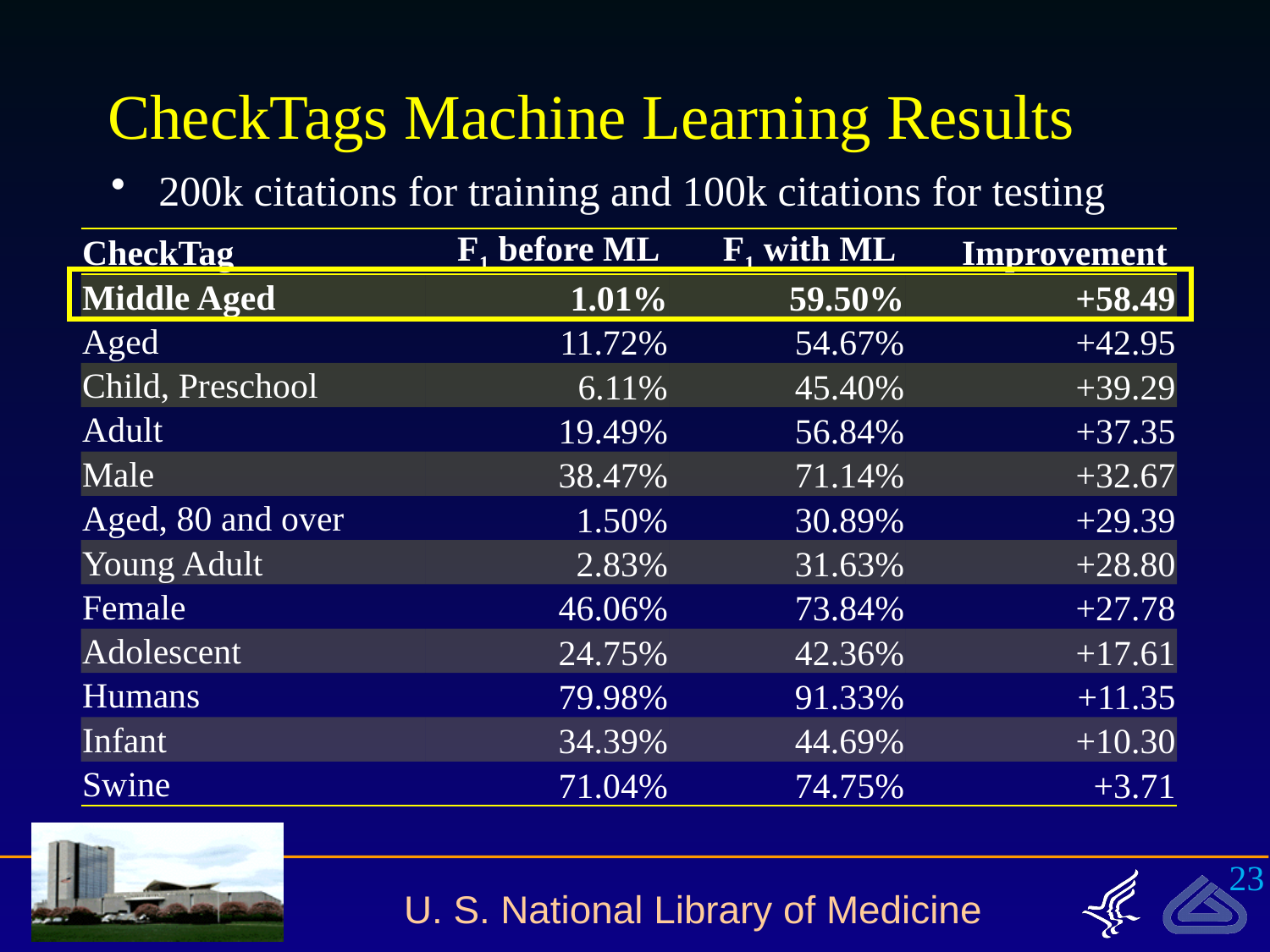

# CheckTags Machine Learning Results
200k citations for training and 100k citations for testing
| CheckTag | F1 before ML | F1 with ML | Improvement |
| --- | --- | --- | --- |
| Middle Aged | 1.01% | 59.50% | +58.49 |
| Aged | 11.72% | 54.67% | +42.95 |
| Child, Preschool | 6.11% | 45.40% | +39.29 |
| Adult | 19.49% | 56.84% | +37.35 |
| Male | 38.47% | 71.14% | +32.67 |
| Aged, 80 and over | 1.50% | 30.89% | +29.39 |
| Young Adult | 2.83% | 31.63% | +28.80 |
| Female | 46.06% | 73.84% | +27.78 |
| Adolescent | 24.75% | 42.36% | +17.61 |
| Humans | 79.98% | 91.33% | +11.35 |
| Infant | 34.39% | 44.69% | +10.30 |
| Swine | 71.04% | 74.75% | +3.71 |

23